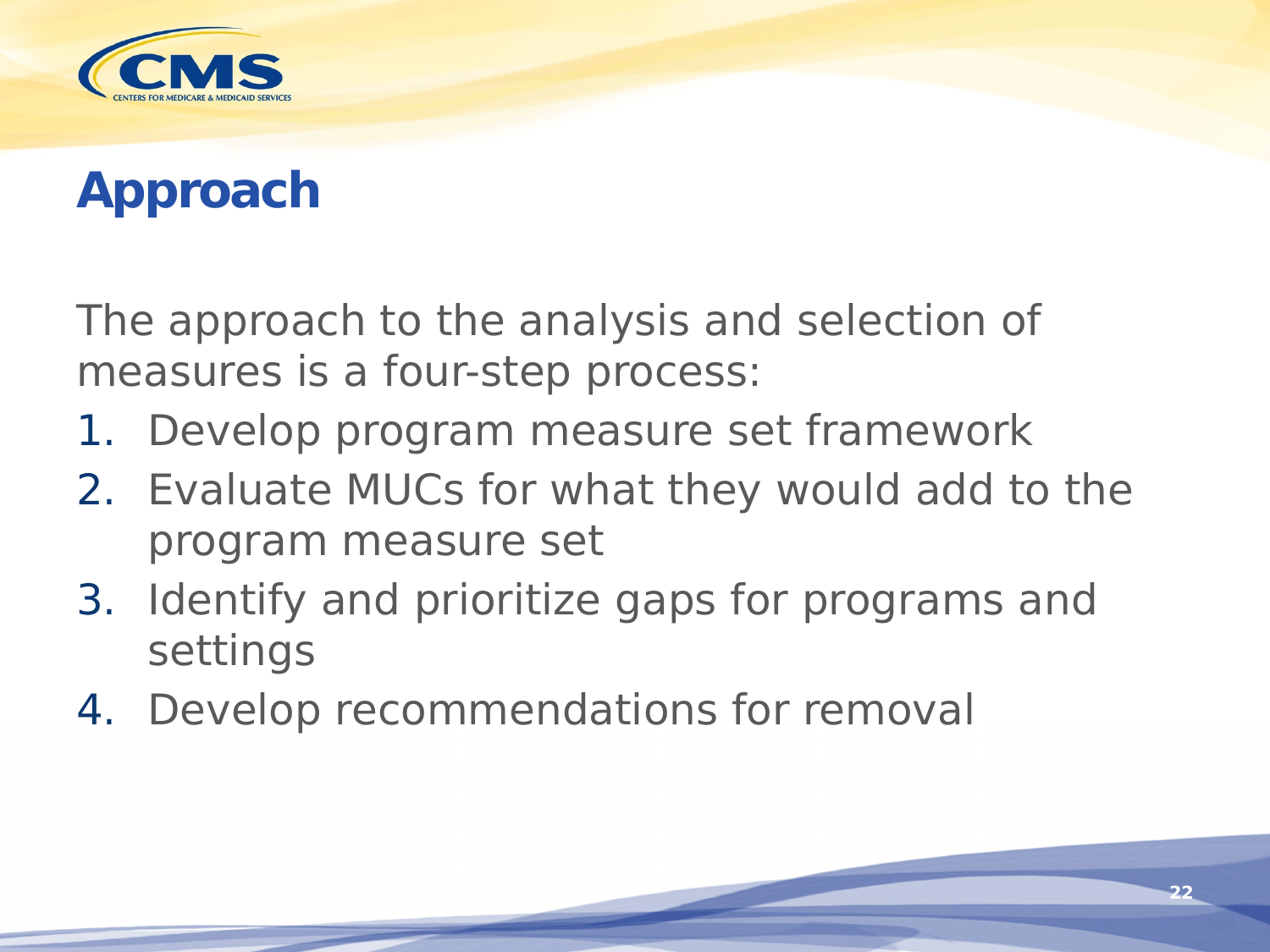

# Approach
The approach to the analysis and selection of measures is a four-step process:
Develop program measure set framework
Evaluate MUCs for what they would add to the program measure set
Identify and prioritize gaps for programs and settings
Develop recommendations for removal

22